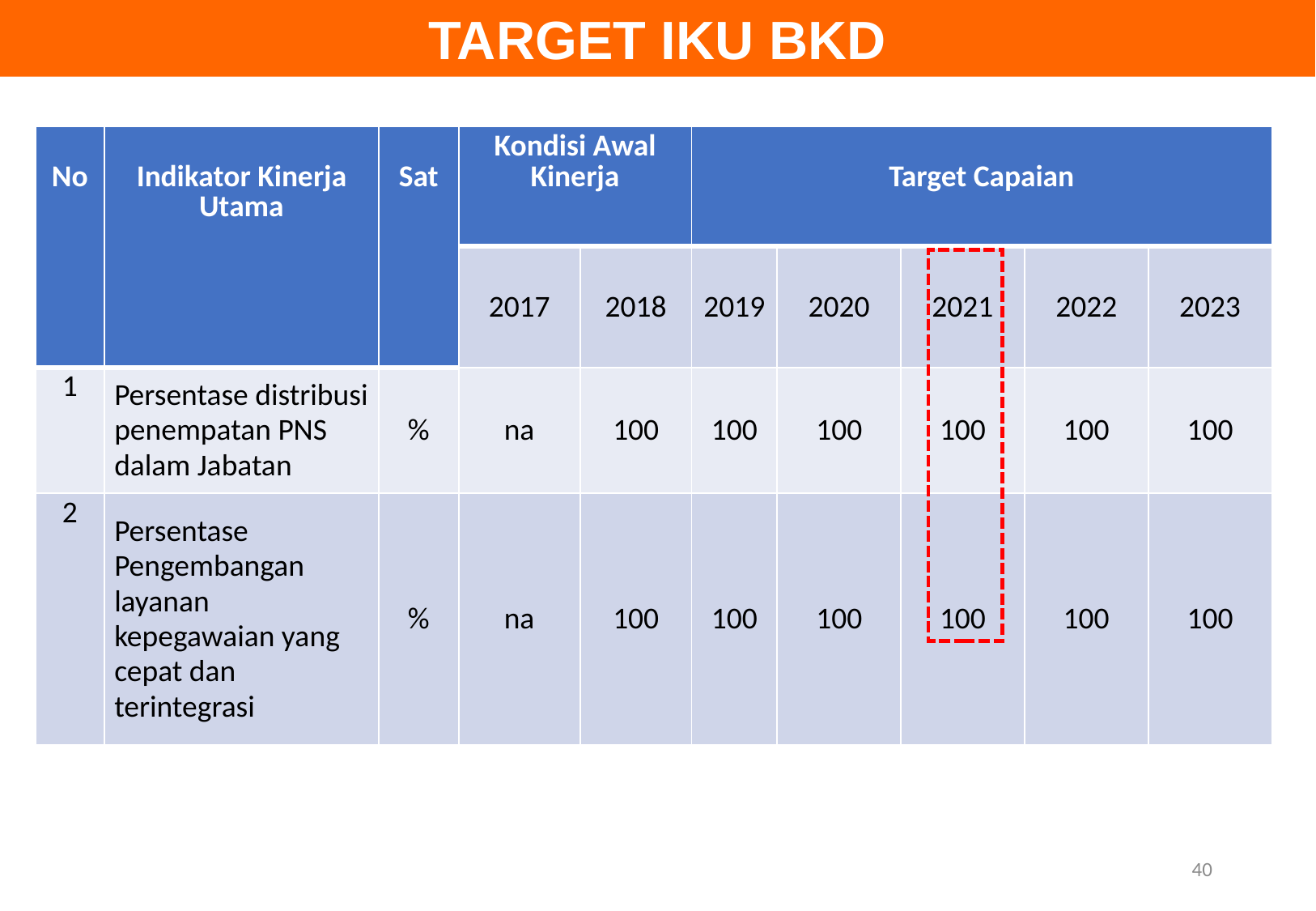

TARGET IKU BKD
| No | Indikator Kinerja Utama | Sat | Kondisi Awal Kinerja |  | Target Capaian |  |  |  |  |
| --- | --- | --- | --- | --- | --- | --- | --- | --- | --- |
|  |  |  | 2017 | 2018 | 2019 | 2020 | 2021 | 2022 | 2023 |
| 1 | Persentase distribusi penempatan PNS dalam Jabatan | % | na | 100 | 100 | 100 | 100 | 100 | 100 |
| 2 | Persentase Pengembangan layanan kepegawaian yang cepat dan terintegrasi | % | na | 100 | 100 | 100 | 100 | 100 | 100 |

40